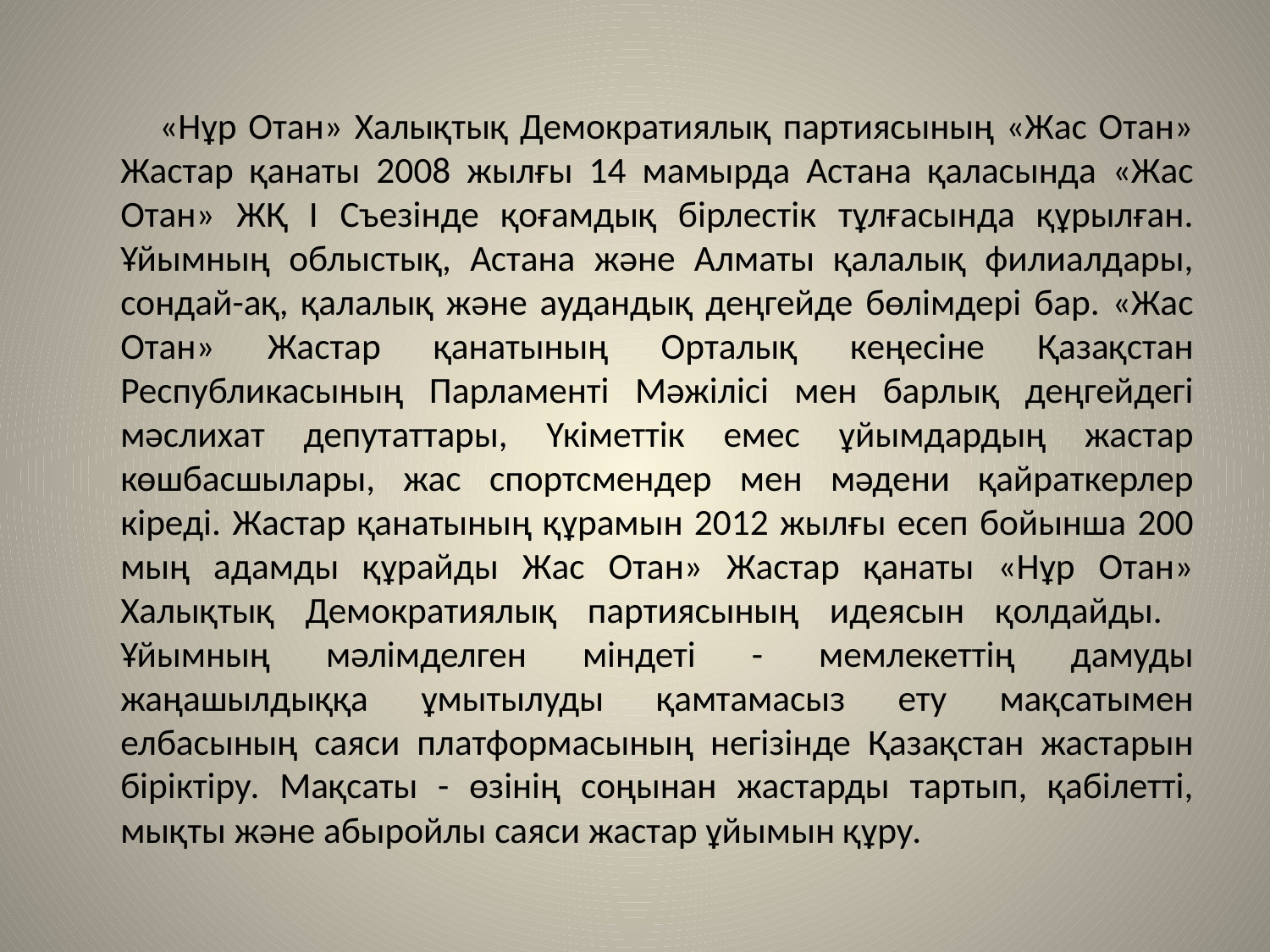

«Нұр Отан» Халықтық Демократиялық партиясының «Жас Отан» Жастар қанаты 2008 жылғы 14 мамырда Астана қаласында «Жас Отан» ЖҚ I Съезінде қоғамдық бірлестік тұлғасында құрылған. Ұйымның облыстық, Астана және Алматы қалалық филиалдары, сондай-ақ, қалалық және аудандық деңгейде бөлімдері бар. «Жас Отан» Жастар қанатының Орталық кеңесіне Қазақстан Республикасының Парламенті Мәжілісі мен барлық деңгейдегі мәслихат депутаттары, Үкіметтік емес ұйымдардың жастар көшбасшылары, жас спортсмендер мен мәдени қайраткерлер кіреді. Жастар қанатының құрамын 2012 жылғы есеп бойынша 200 мың адамды құрайды Жас Отан» Жастар қанаты «Нұр Отан» Халықтық Демократиялық партиясының идеясын қолдайды.  Ұйымның мәлімделген міндеті - мемлекеттің дамуды жаңашылдыққа ұмытылуды қамтамасыз ету мақсатымен елбасының саяси платформасының негізінде Қазақстан жастарын біріктіру. Мақсаты - өзінің cоңынан жастарды тартып, қабілетті, мықты және абыройлы саяси жастар ұйымын құру.